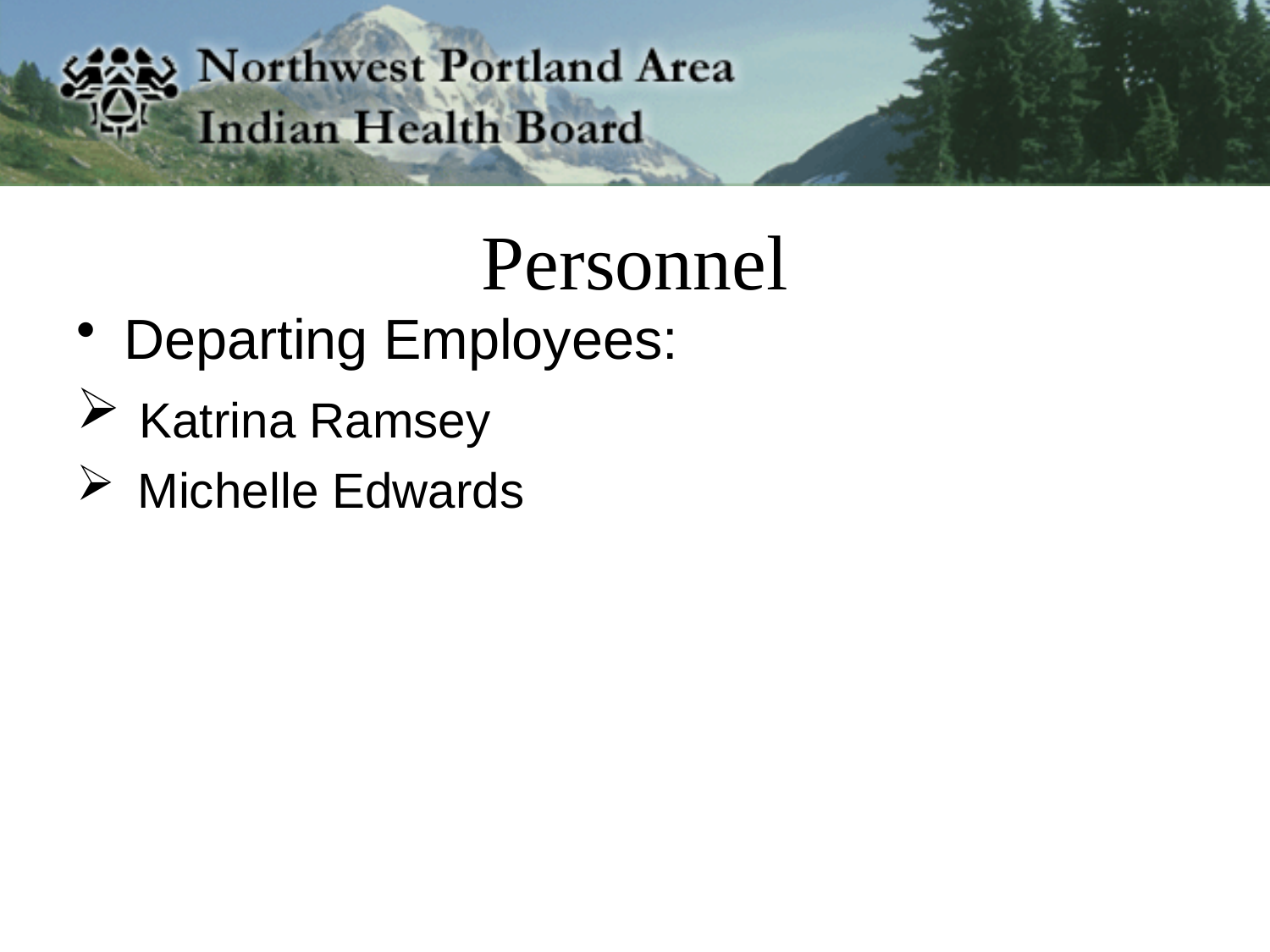

# Personnel
Departing Employees:
 Katrina Ramsey
 Michelle Edwards